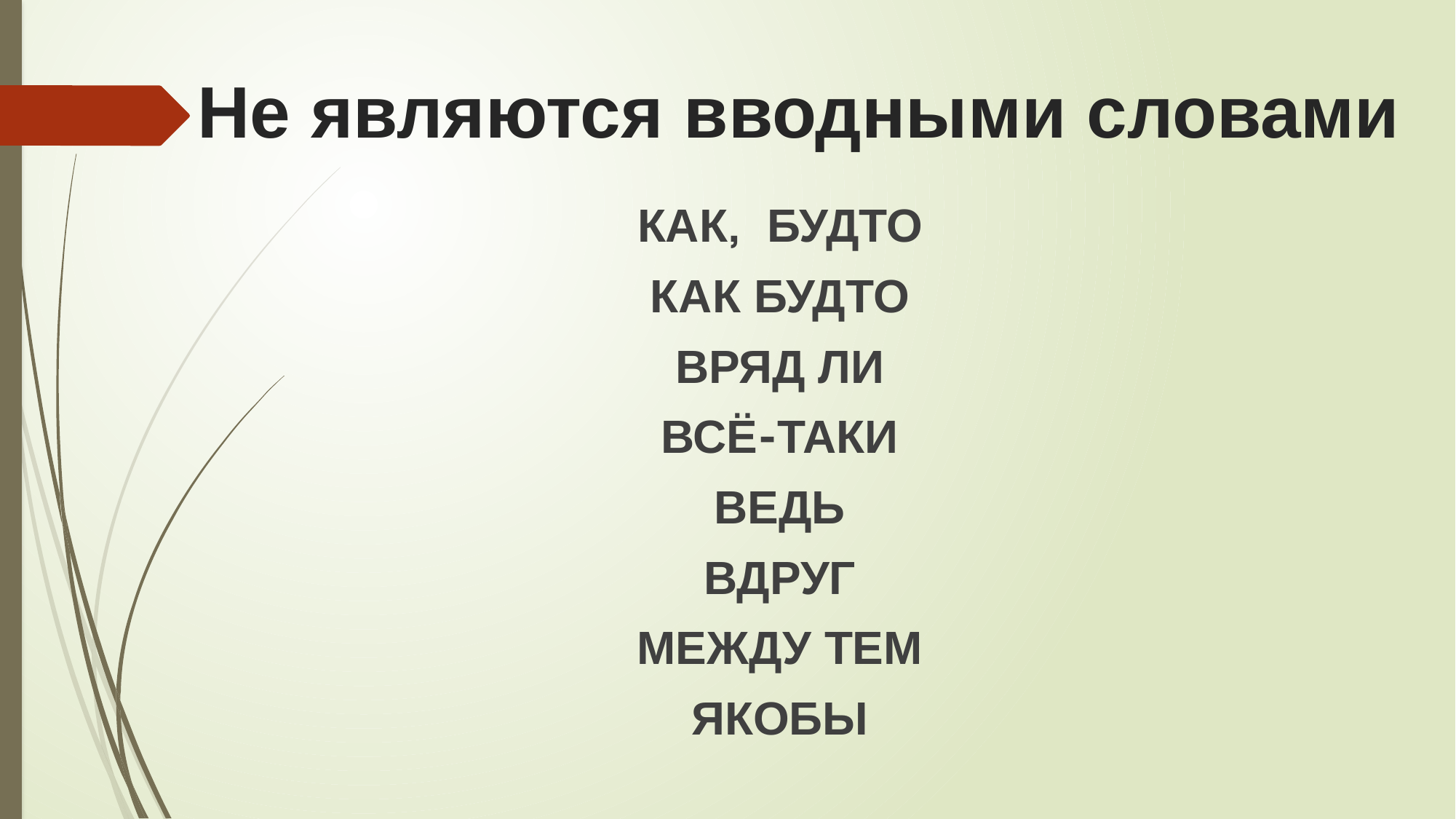

# Не являются вводными словами
КАК,  БУДТО
КАК БУДТО
ВРЯД ЛИ
ВСЁ-ТАКИ
ВЕДЬ
ВДРУГ
МЕЖДУ ТЕМ
ЯКОБЫ